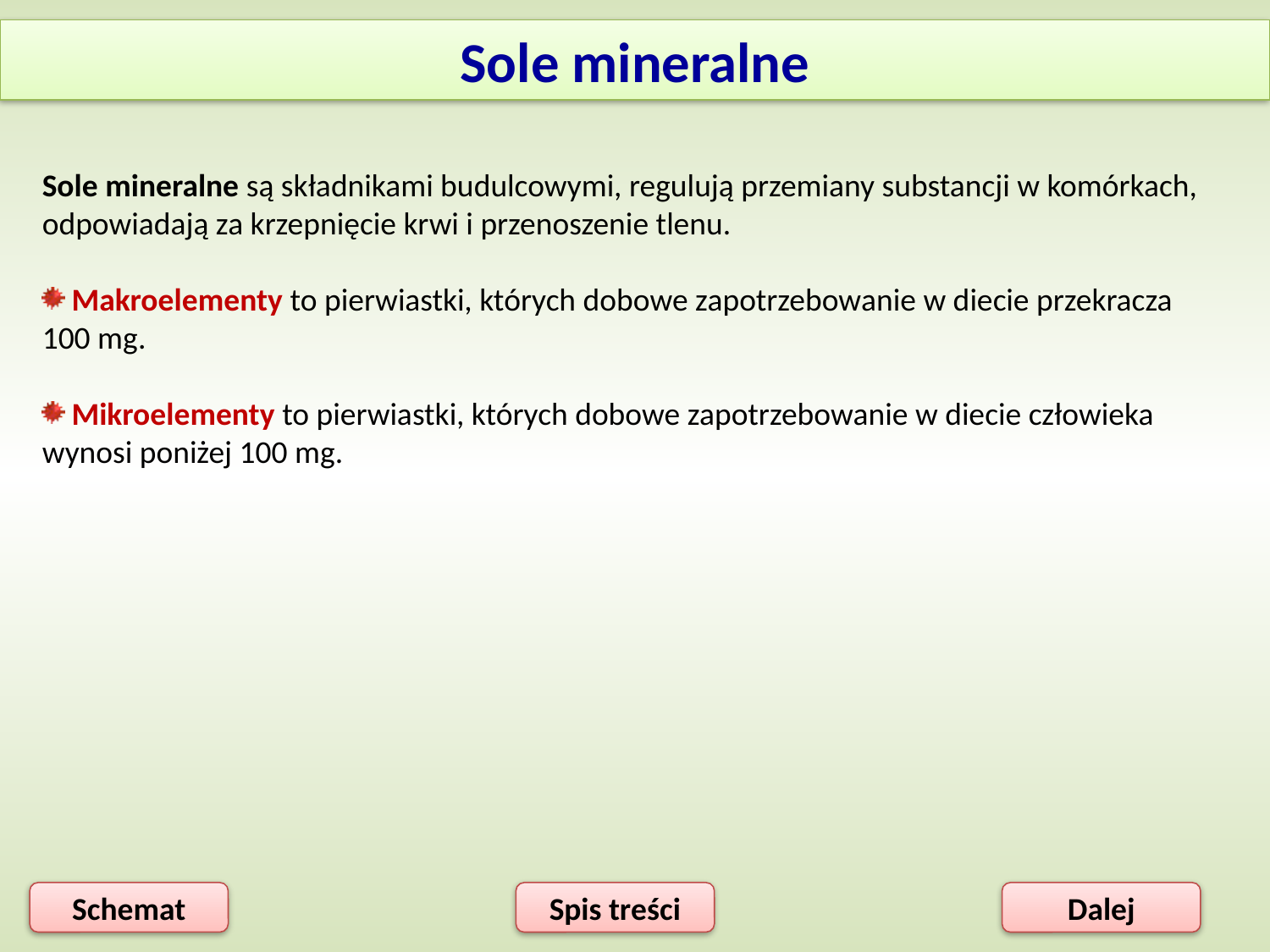

Sole mineralne
Sole mineralne są składnikami budulcowymi, regulują przemiany substancji w komórkach, odpowiadają za krzepnięcie krwi i przenoszenie tlenu.

 Makroelementy to pierwiastki, których dobowe zapotrzebowanie w diecie przekracza 100 mg.

 Mikroelementy to pierwiastki, których dobowe zapotrzebowanie w diecie człowieka wynosi poniżej 100 mg.
Schemat
Spis treści
Dalej